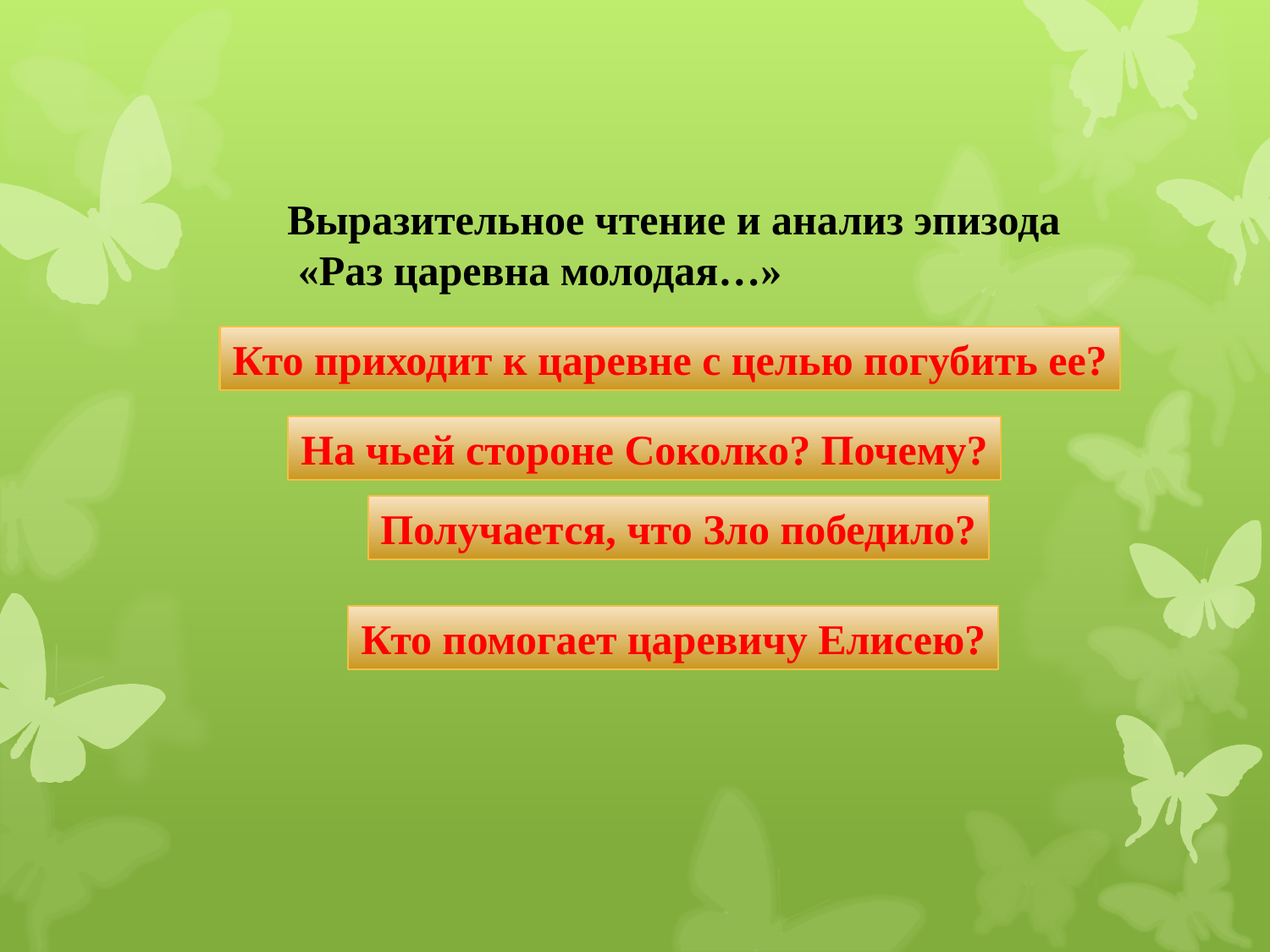

Выразительное чтение и анализ эпизода
 «Раз царевна молодая…»
Кто приходит к царевне с целью погубить ее?
На чьей стороне Соколко? Почему?
Получается, что Зло победило?
Кто помогает царевичу Елисею?